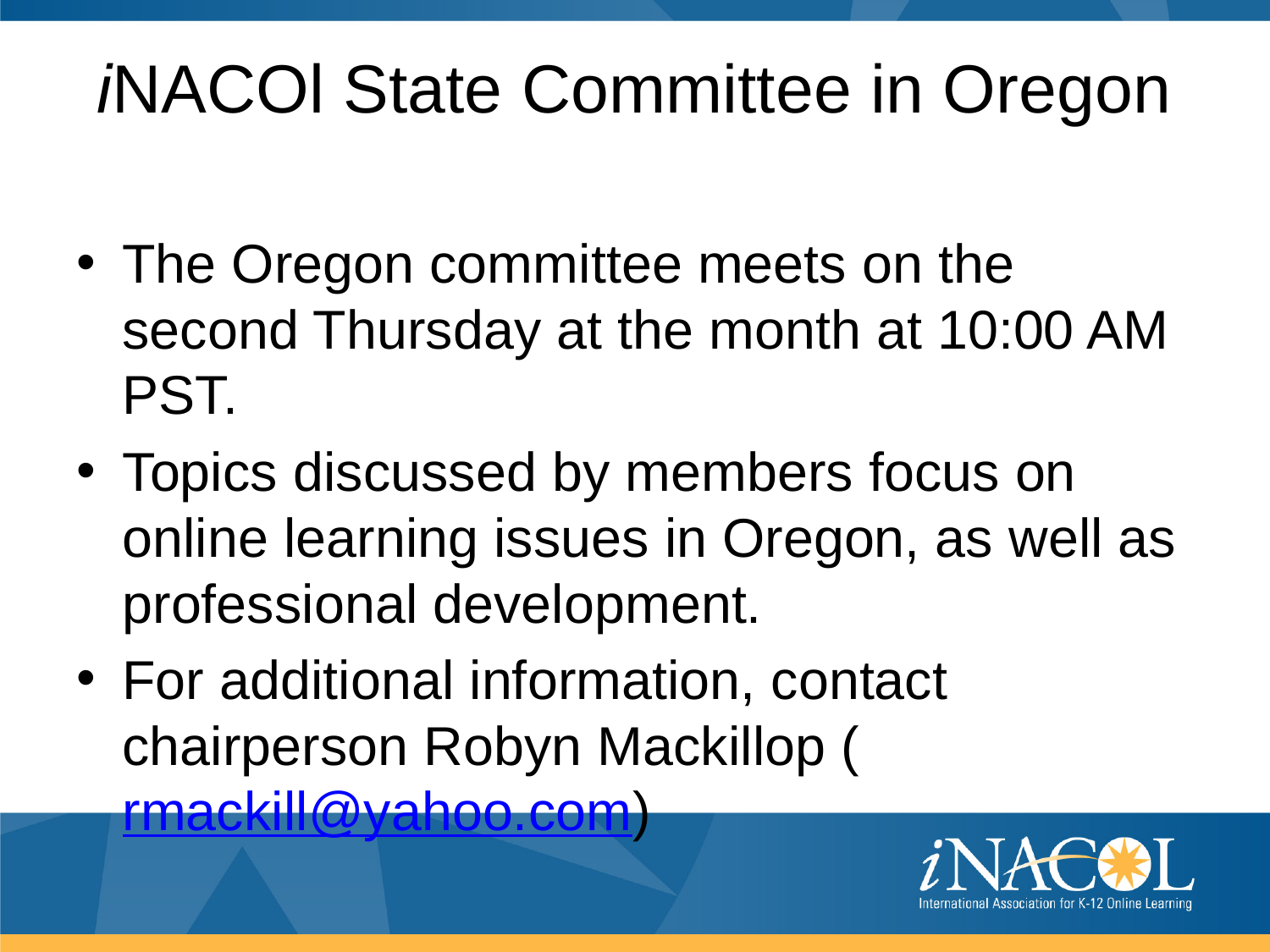

# iNACOl State Committee in Oregon
The Oregon committee meets on the second Thursday at the month at 10:00 AM PST.
Topics discussed by members focus on online learning issues in Oregon, as well as professional development.
For additional information, contact chairperson Robyn Mackillop (rmackill@yahoo.com)